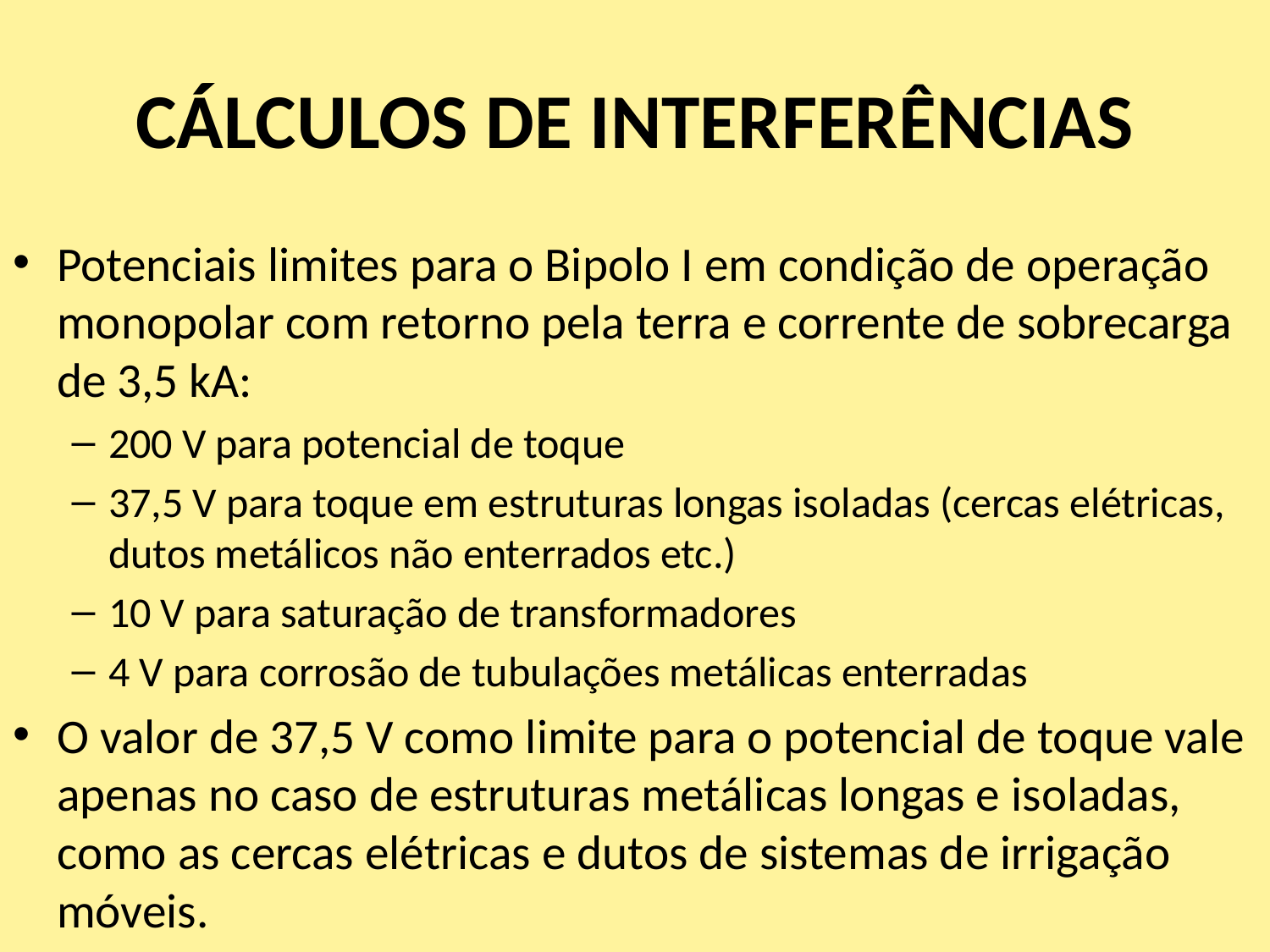

# CÁLCULOS DE INTERFERÊNCIAS
Potenciais limites para o Bipolo I em condição de operação monopolar com retorno pela terra e corrente de sobrecarga de 3,5 kA:
200 V para potencial de toque
37,5 V para toque em estruturas longas isoladas (cercas elétricas, dutos metálicos não enterrados etc.)
10 V para saturação de transformadores
4 V para corrosão de tubulações metálicas enterradas
O valor de 37,5 V como limite para o potencial de toque vale apenas no caso de estruturas metálicas longas e isoladas, como as cercas elétricas e dutos de sistemas de irrigação móveis.